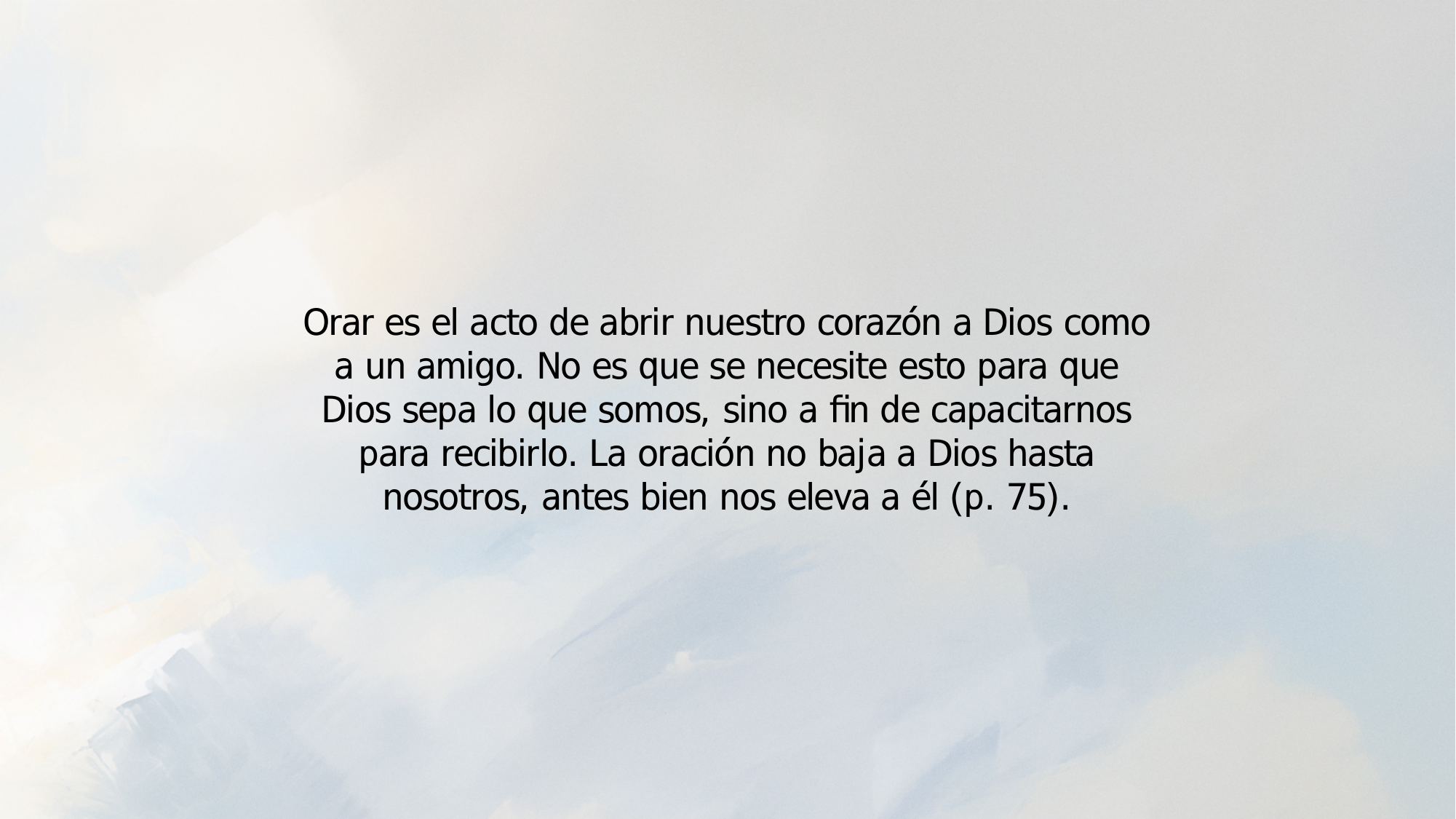

Orar es el acto de abrir nuestro corazón a Dios como a un amigo. No es que se necesite esto para que Dios sepa lo que somos, sino a fin de capacitarnos para recibirlo. La oración no baja a Dios hasta nosotros, antes bien nos eleva a él (p. 75).